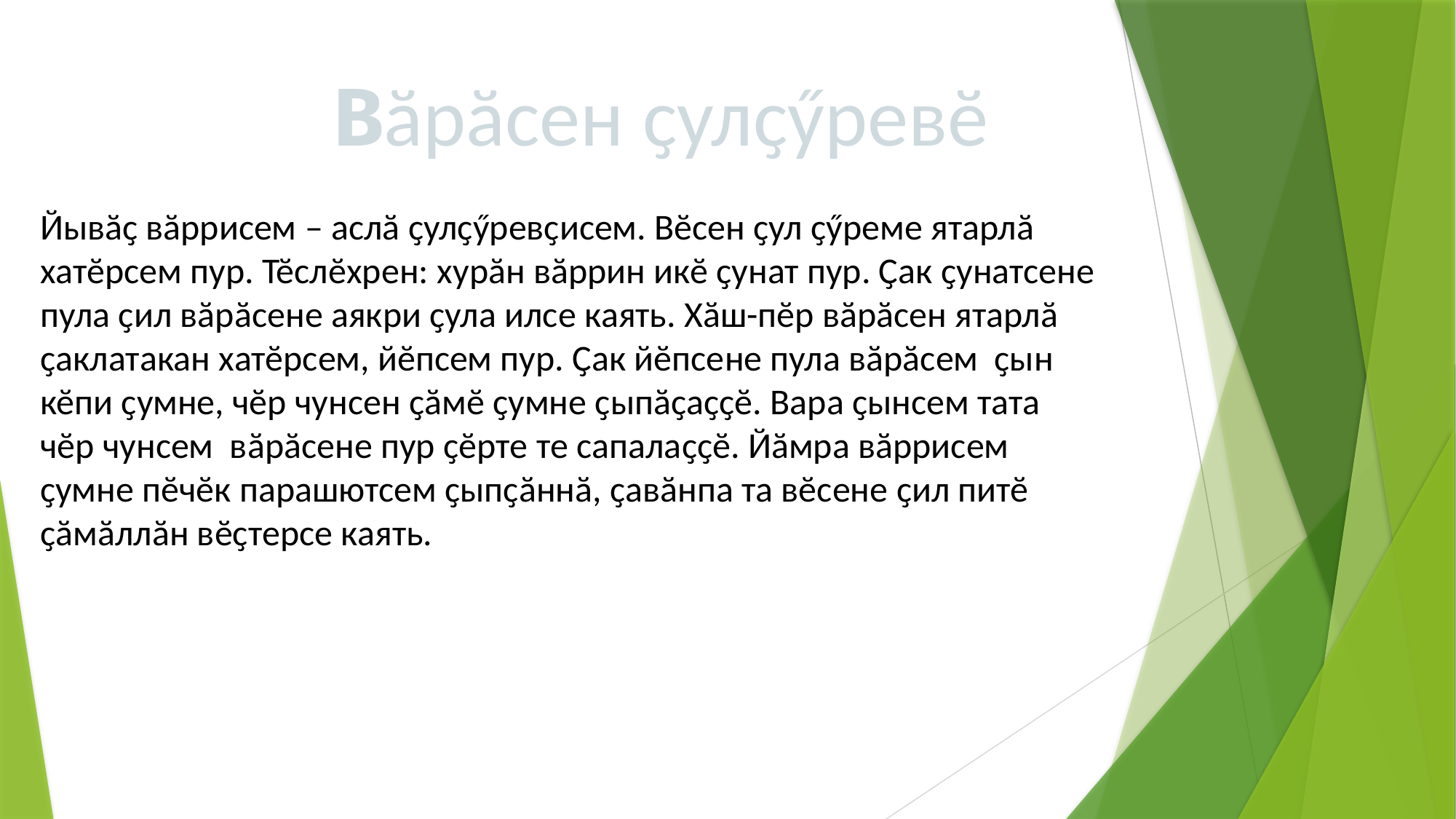

Вӑрӑсен ҫулҫӳревӗ
Йывӑҫ вӑррисем – аслӑ ҫулҫӳревҫисем. Вӗсен ҫул ҫӳреме ятарлӑ хатӗрсем пур. Тӗслӗхрен: хурӑн вӑррин икӗ ҫунат пур. Ҫак ҫунатсене пула ҫил вӑрӑсене аякри ҫула илсе каять. Хӑш-пӗр вӑрӑсен ятарлӑ ҫаклатакан хатӗрсем, йӗпсем пур. Ҫак йӗпсене пула вӑрӑсем  ҫын кӗпи ҫумне, чӗр чунсен ҫӑмӗ ҫумне ҫыпӑҫаҫҫӗ. Вара ҫынсем тата чӗр чунсем  вӑрӑсене пур ҫӗрте те сапалаҫҫӗ. Йӑмра вӑррисем ҫумне пӗчӗк парашютсем ҫыпҫӑннӑ, ҫавӑнпа та вӗсене ҫил питӗ ҫӑмӑллӑн вӗҫтерсе каять.